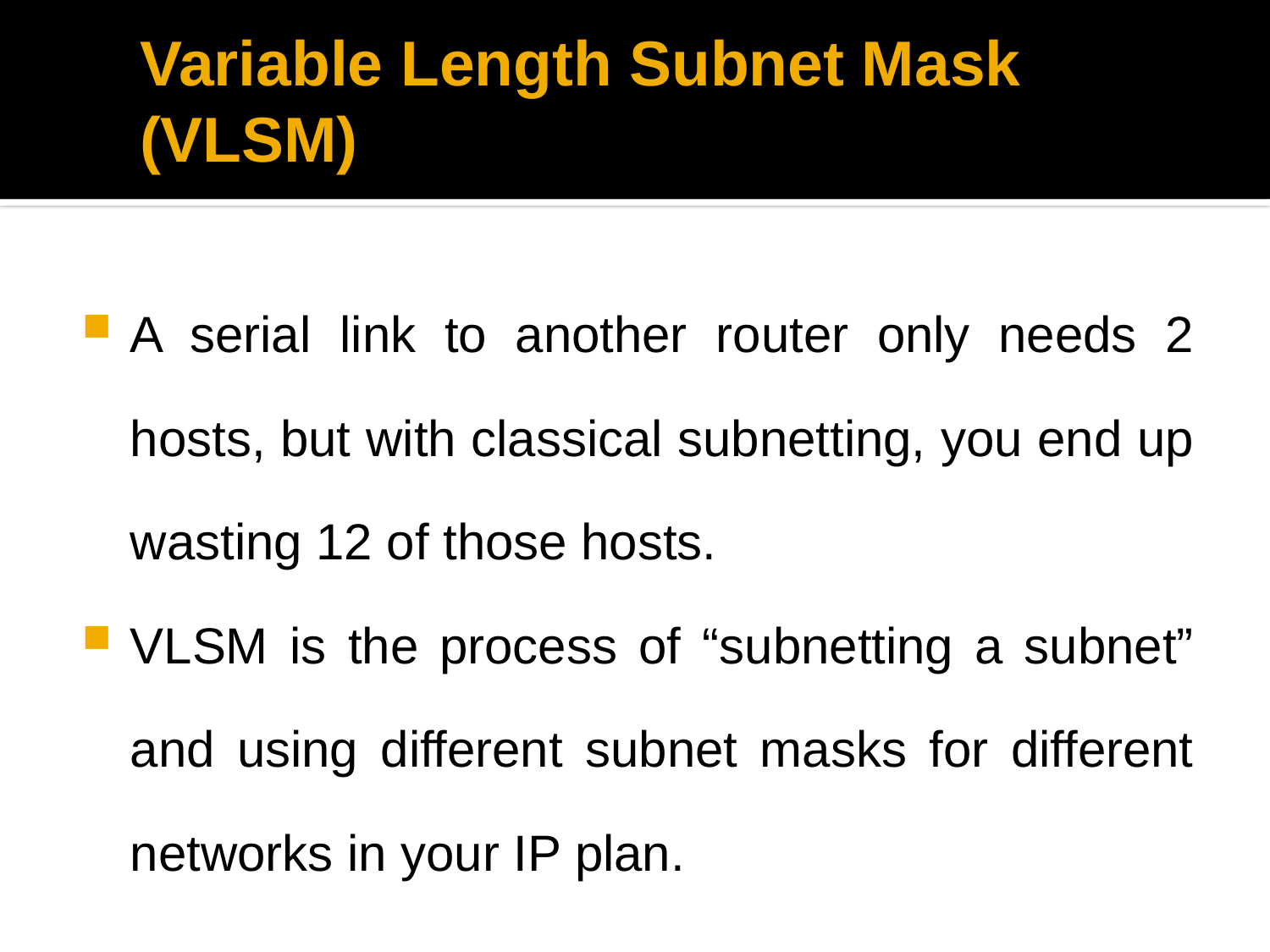

# Variable Length Subnet Mask (VLSM)
A serial link to another router only needs 2 hosts, but with classical subnetting, you end up wasting 12 of those hosts.
VLSM is the process of “subnetting a subnet” and using different subnet masks for different networks in your IP plan.